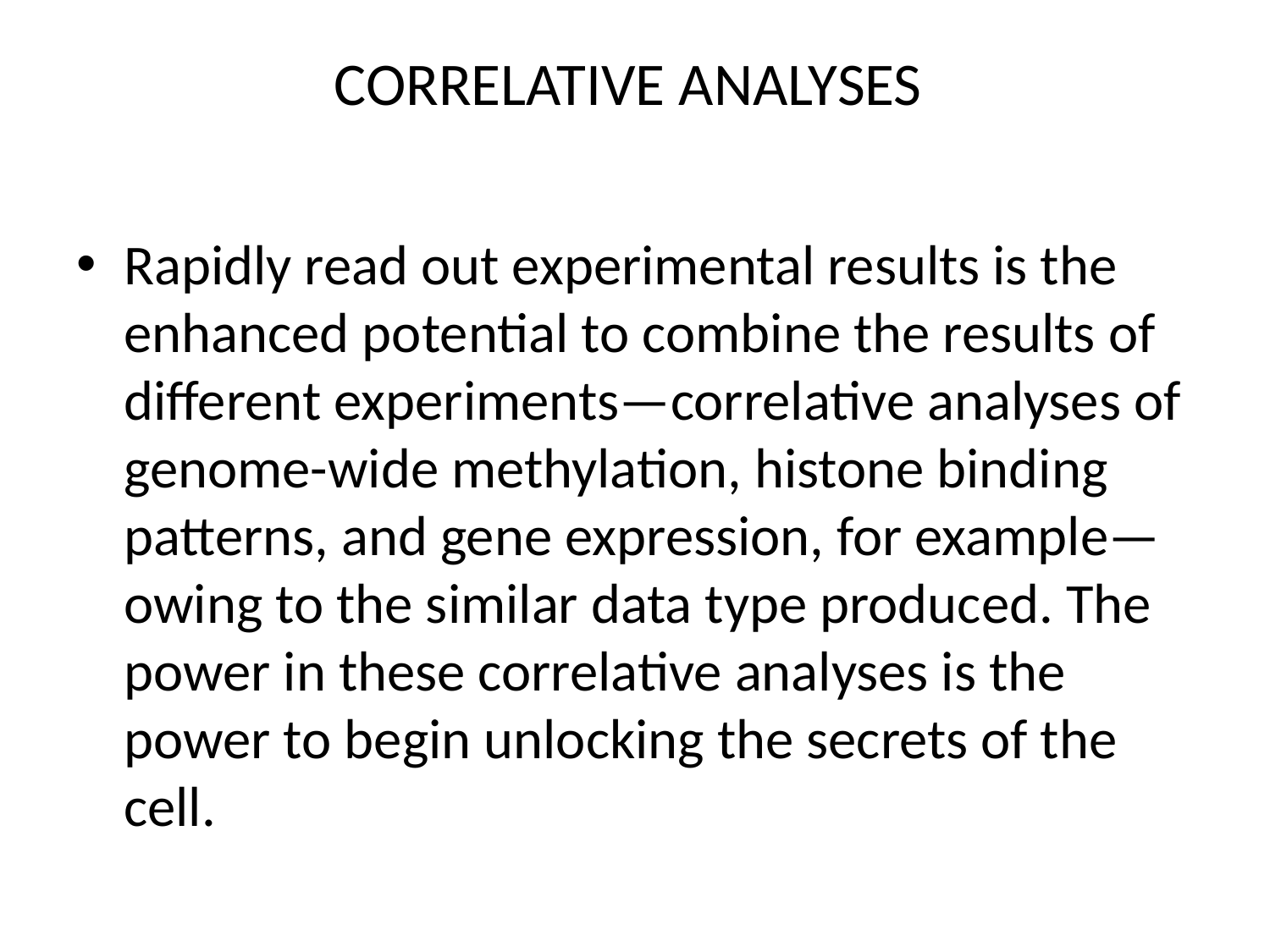

# CORRELATIVE ANALYSES
Rapidly read out experimental results is the enhanced potential to combine the results of different experiments—correlative analyses of genome-wide methylation, histone binding patterns, and gene expression, for example— owing to the similar data type produced. The power in these correlative analyses is the power to begin unlocking the secrets of the cell.